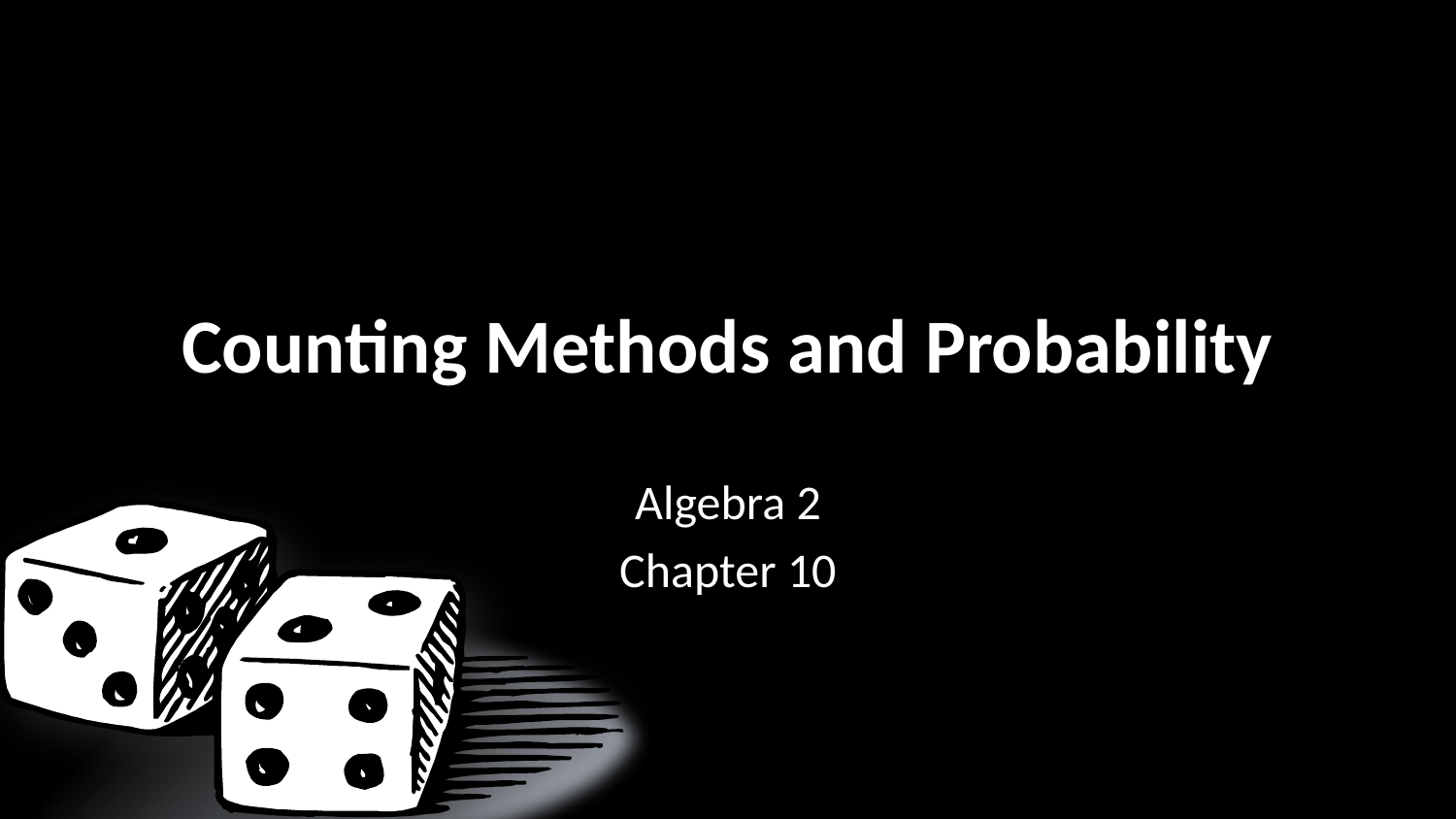

# Counting Methods and Probability
Algebra 2
Chapter 10